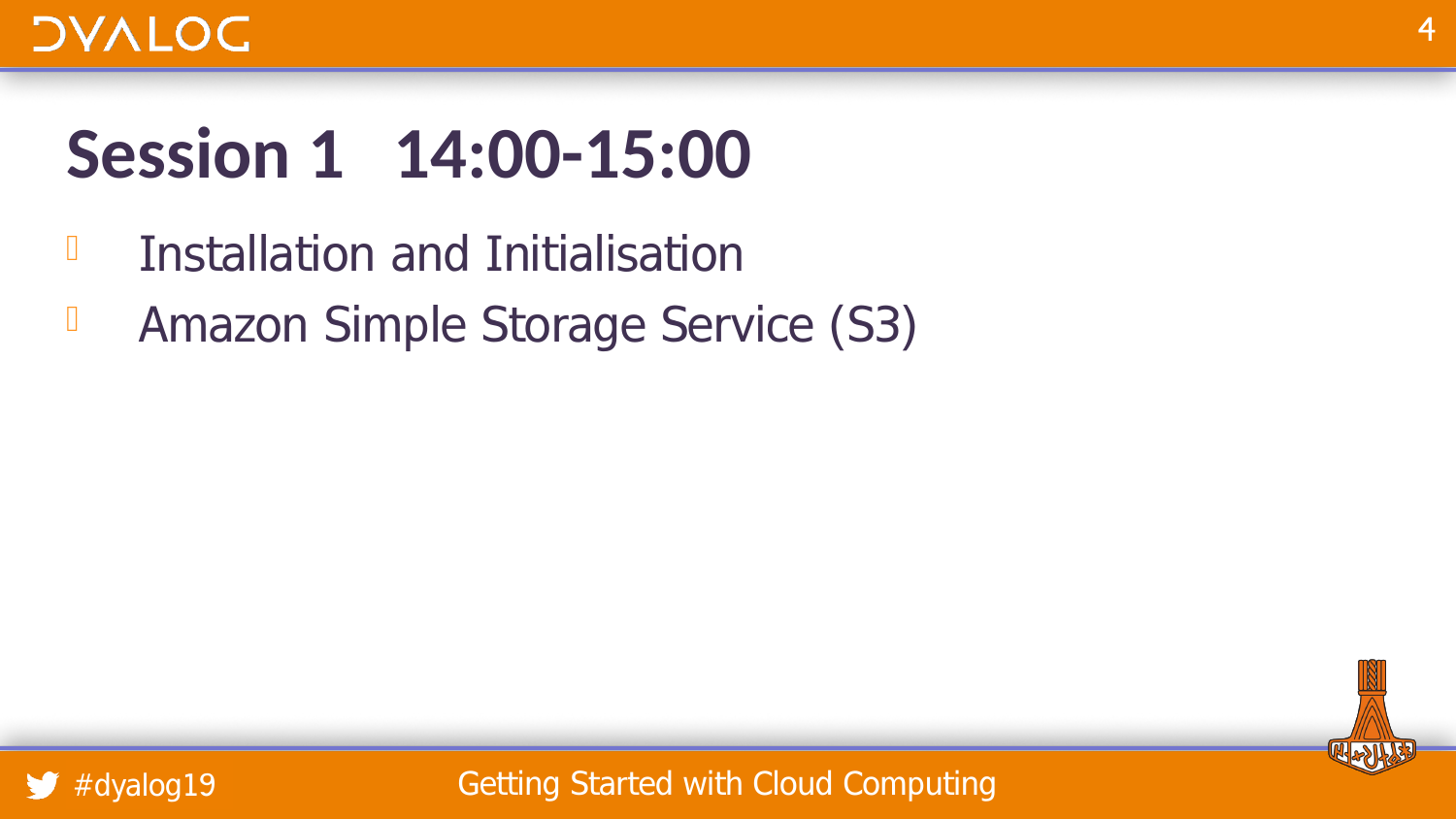

# Session 1   14:00-15:00
Installation and Initialisation
Amazon Simple Storage Service (S3)